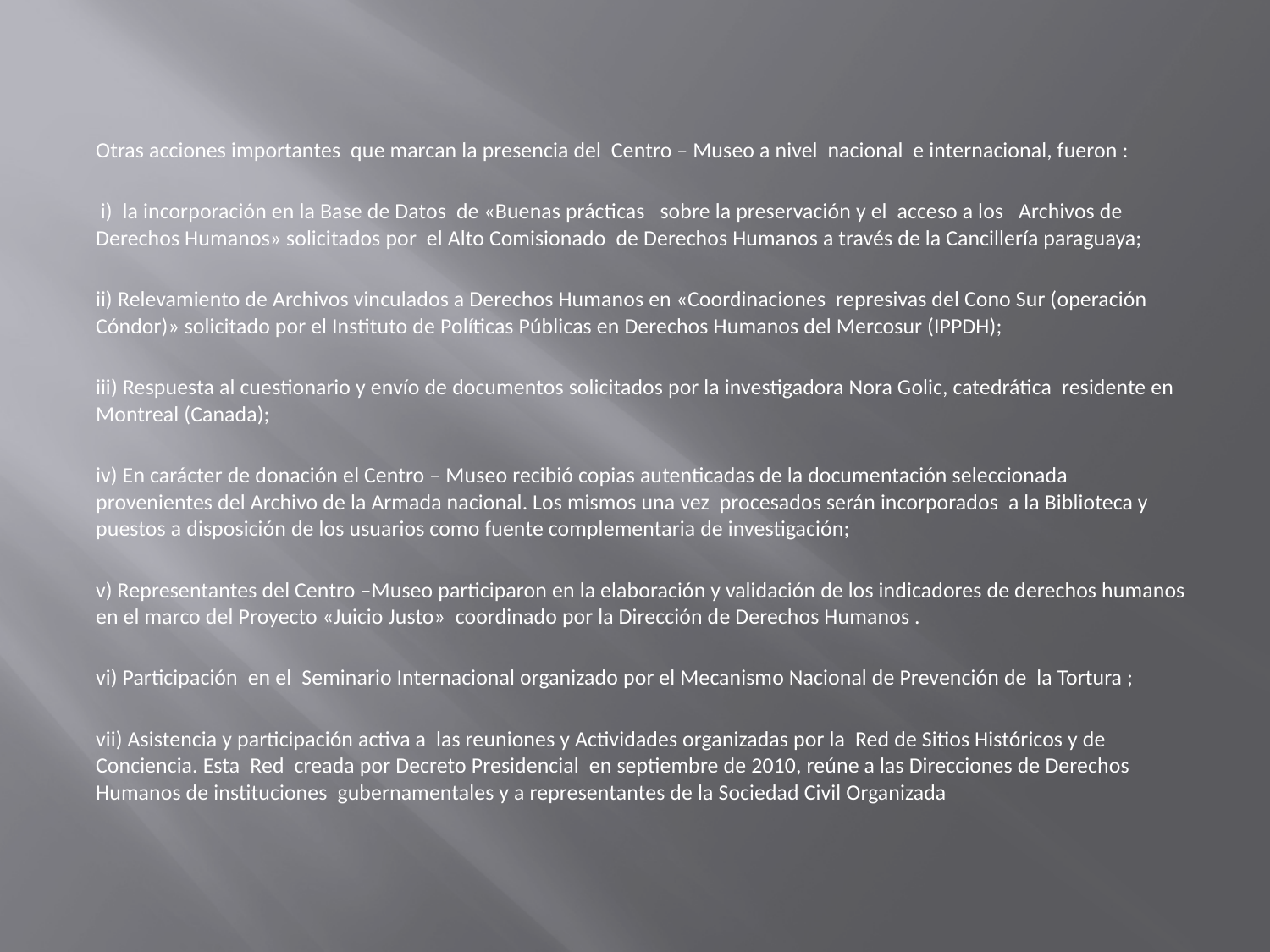

Otras acciones importantes  que marcan la presencia del  Centro – Museo a nivel  nacional  e internacional, fueron :

 i)  la incorporación en la Base de Datos  de «Buenas prácticas   sobre la preservación y el  acceso a los   Archivos de Derechos Humanos» solicitados por  el Alto Comisionado  de Derechos Humanos a través de la Cancillería paraguaya;

ii) Relevamiento de Archivos vinculados a Derechos Humanos en «Coordinaciones  represivas del Cono Sur (operación Cóndor)» solicitado por el Instituto de Políticas Públicas en Derechos Humanos del Mercosur (IPPDH);

iii) Respuesta al cuestionario y envío de documentos solicitados por la investigadora Nora Golic, catedrática  residente en Montreal (Canada);

iv) En carácter de donación el Centro – Museo recibió copias autenticadas de la documentación seleccionada  provenientes del Archivo de la Armada nacional. Los mismos una vez  procesados serán incorporados  a la Biblioteca y puestos a disposición de los usuarios como fuente complementaria de investigación;

v) Representantes del Centro –Museo participaron en la elaboración y validación de los indicadores de derechos humanos en el marco del Proyecto «Juicio Justo»  coordinado por la Dirección de Derechos Humanos .

vi) Participación  en el  Seminario Internacional organizado por el Mecanismo Nacional de Prevención de  la Tortura ;

vii) Asistencia y participación activa a  las reuniones y Actividades organizadas por la  Red de Sitios Históricos y de Conciencia. Esta  Red  creada por Decreto Presidencial  en septiembre de 2010, reúne a las Direcciones de Derechos Humanos de instituciones  gubernamentales y a representantes de la Sociedad Civil Organizada